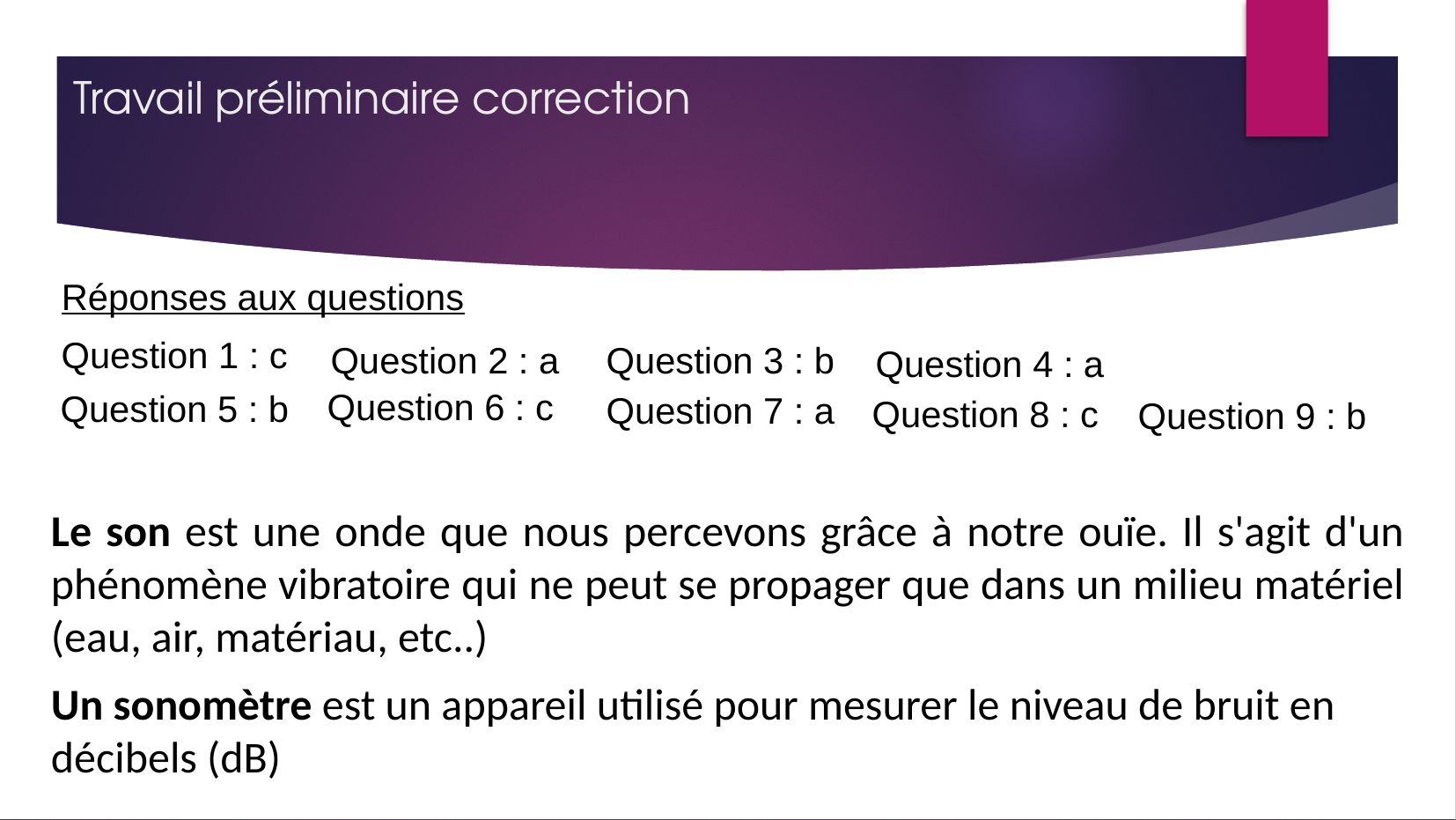

Travail préliminaire correction
Réponses aux questions
Question 1 : c
Question 3 : b
Question 2 : a
Question 4 : a
Question 6 : c
Question 5 : b
Question 7 : a
Question 8 : c
Question 9 : b
Le son est une onde que nous percevons grâce à notre ouïe. Il s'agit d'un phénomène vibratoire qui ne peut se propager que dans un milieu matériel (eau, air, matériau, etc..)
Un sonomètre est un appareil utilisé pour mesurer le niveau de bruit en décibels (dB)